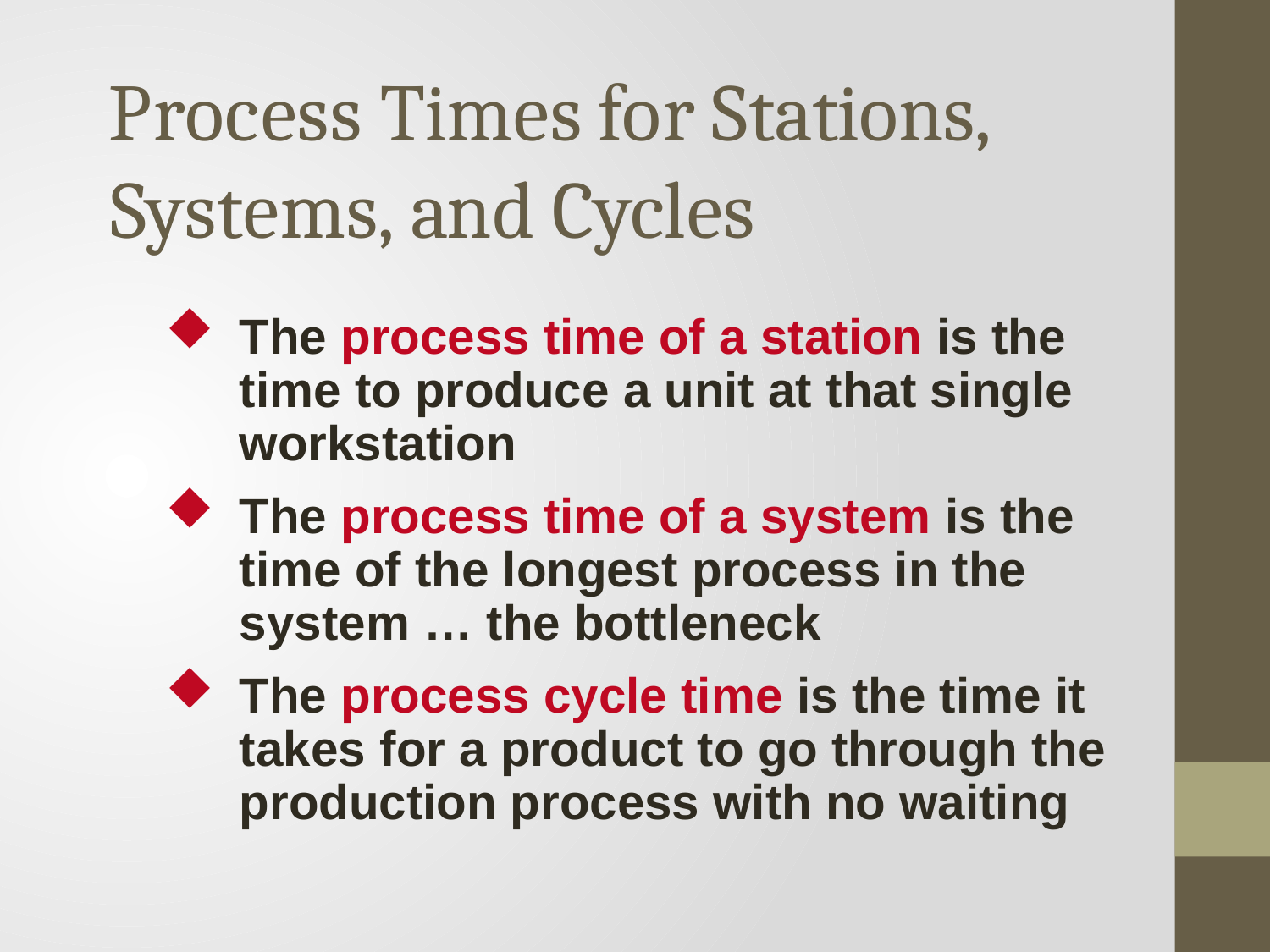

# Process Times for Stations, Systems, and Cycles
The process time of a station is the time to produce a unit at that single workstation
The process time of a system is the time of the longest process in the system … the bottleneck
The process cycle time is the time it takes for a product to go through the production process with no waiting